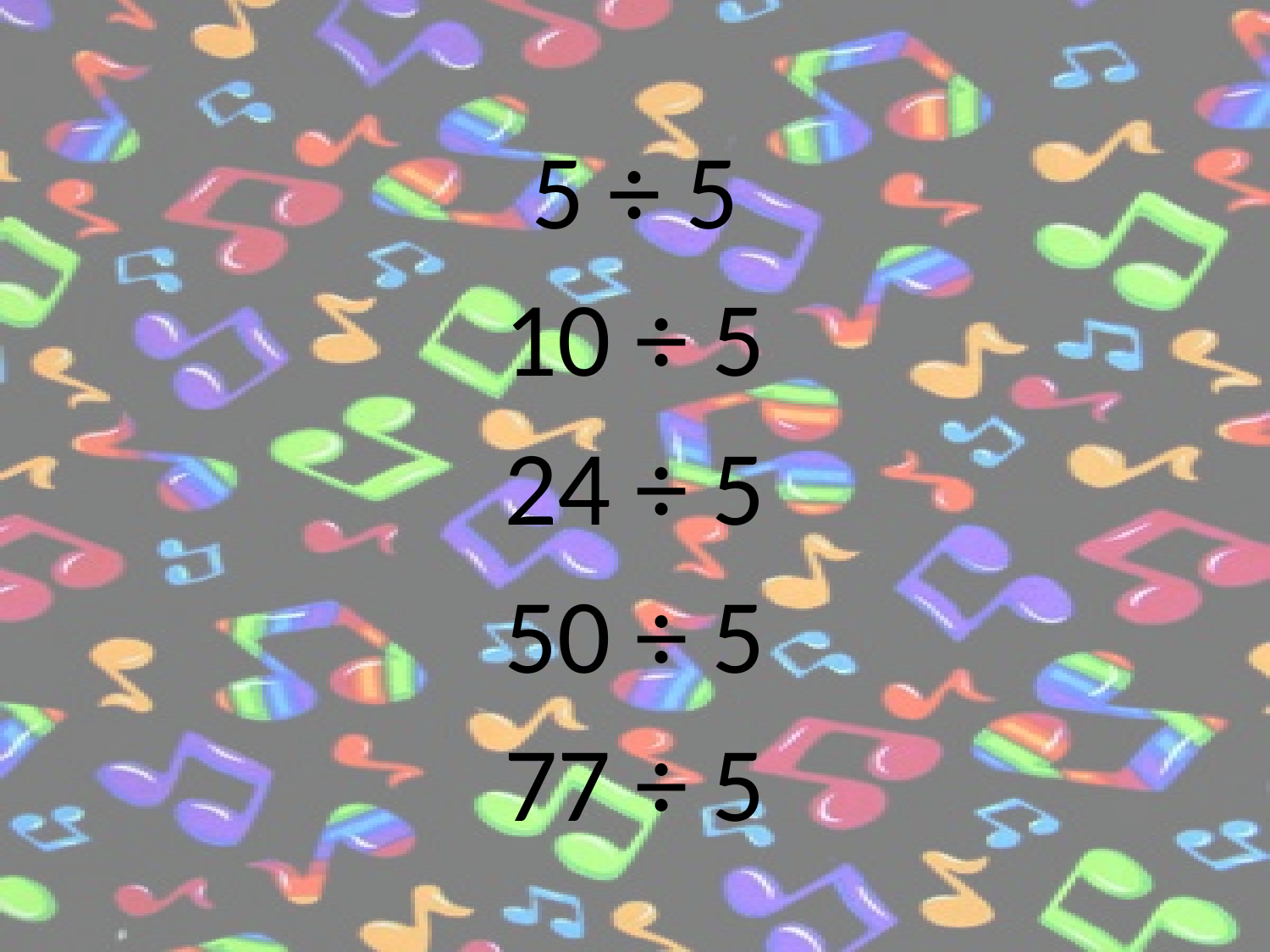

5 ÷ 5
10 ÷ 5
24 ÷ 5
50 ÷ 5
77 ÷ 5